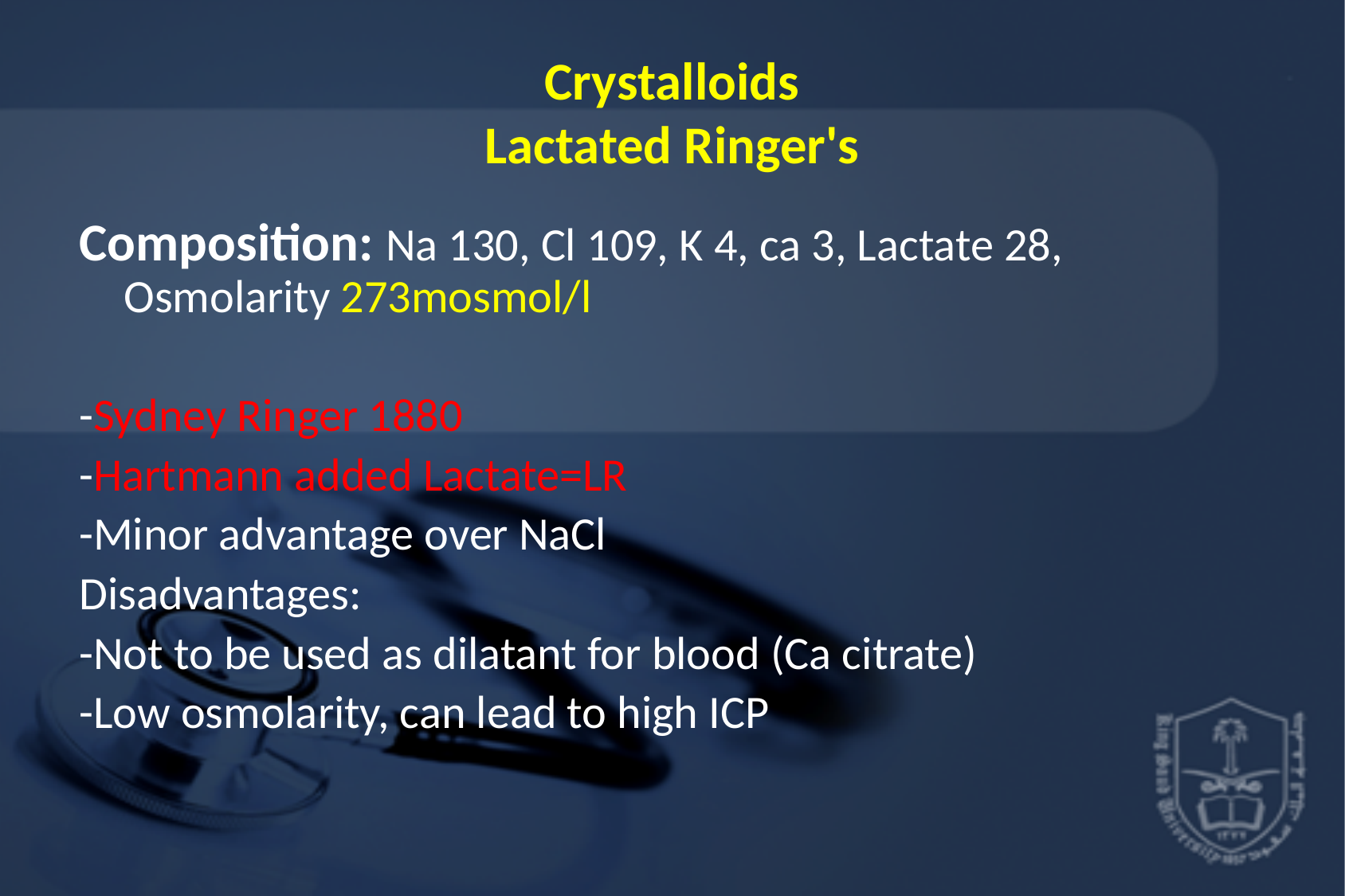

# Crystalloids Lactated Ringer's
Composition: Na 130, Cl 109, K 4, ca 3, Lactate 28, Osmolarity 273mosmol/l

-Sydney Ringer 1880
-Hartmann added Lactate=LR
-Minor advantage over NaCl
Disadvantages:
-Not to be used as dilatant for blood (Ca citrate)
-Low osmolarity, can lead to high ICP